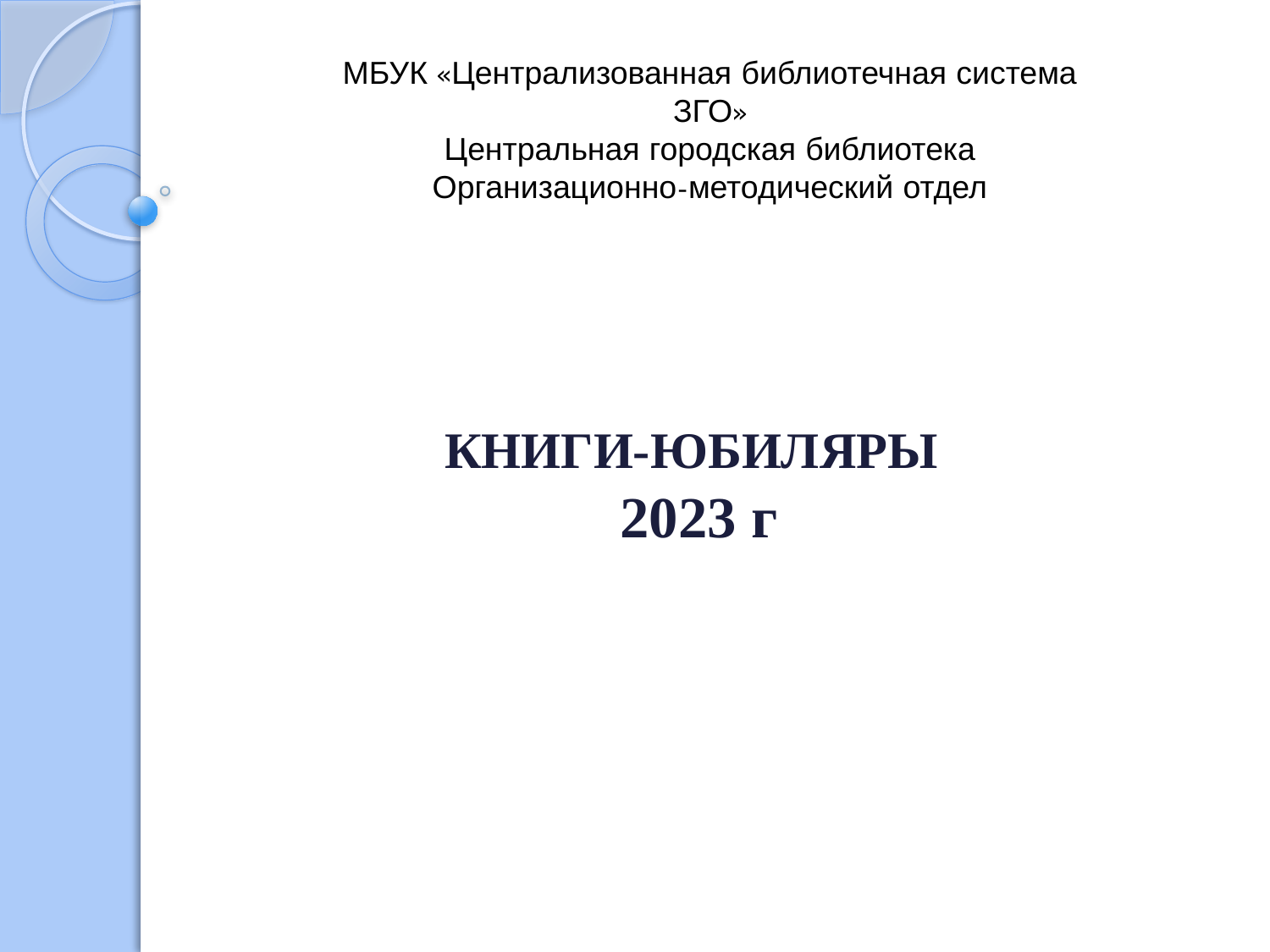

МБУК «Централизованная библиотечная система ЗГО»
Центральная городская библиотека
Организационно-методический отдел
# КНИГИ-ЮБИЛЯРЫ 2023 г